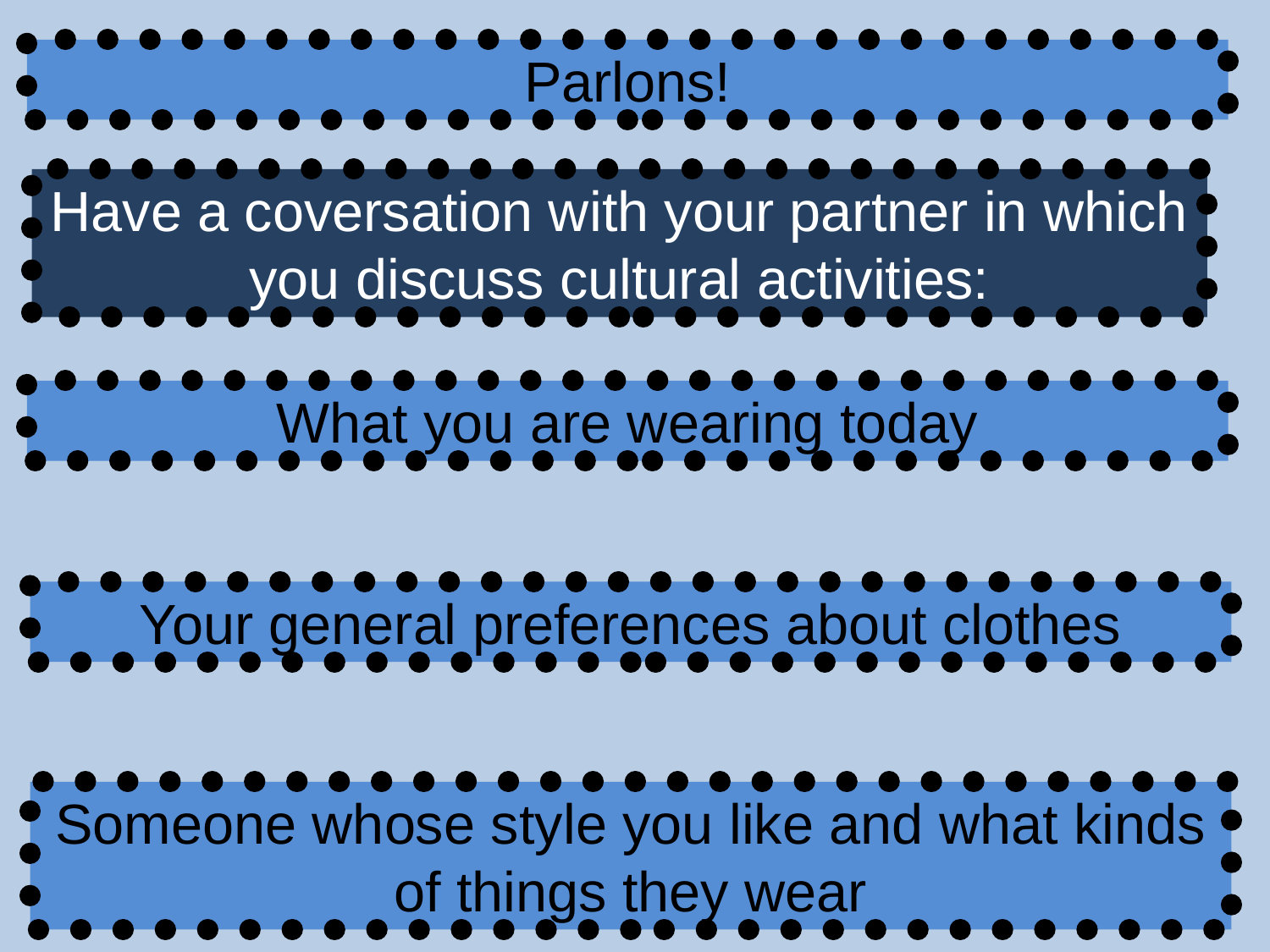

Parlons!
Have a coversation with your partner in which you discuss cultural activities:
What you are wearing today
Your general preferences about clothes
Someone whose style you like and what kinds of things they wear